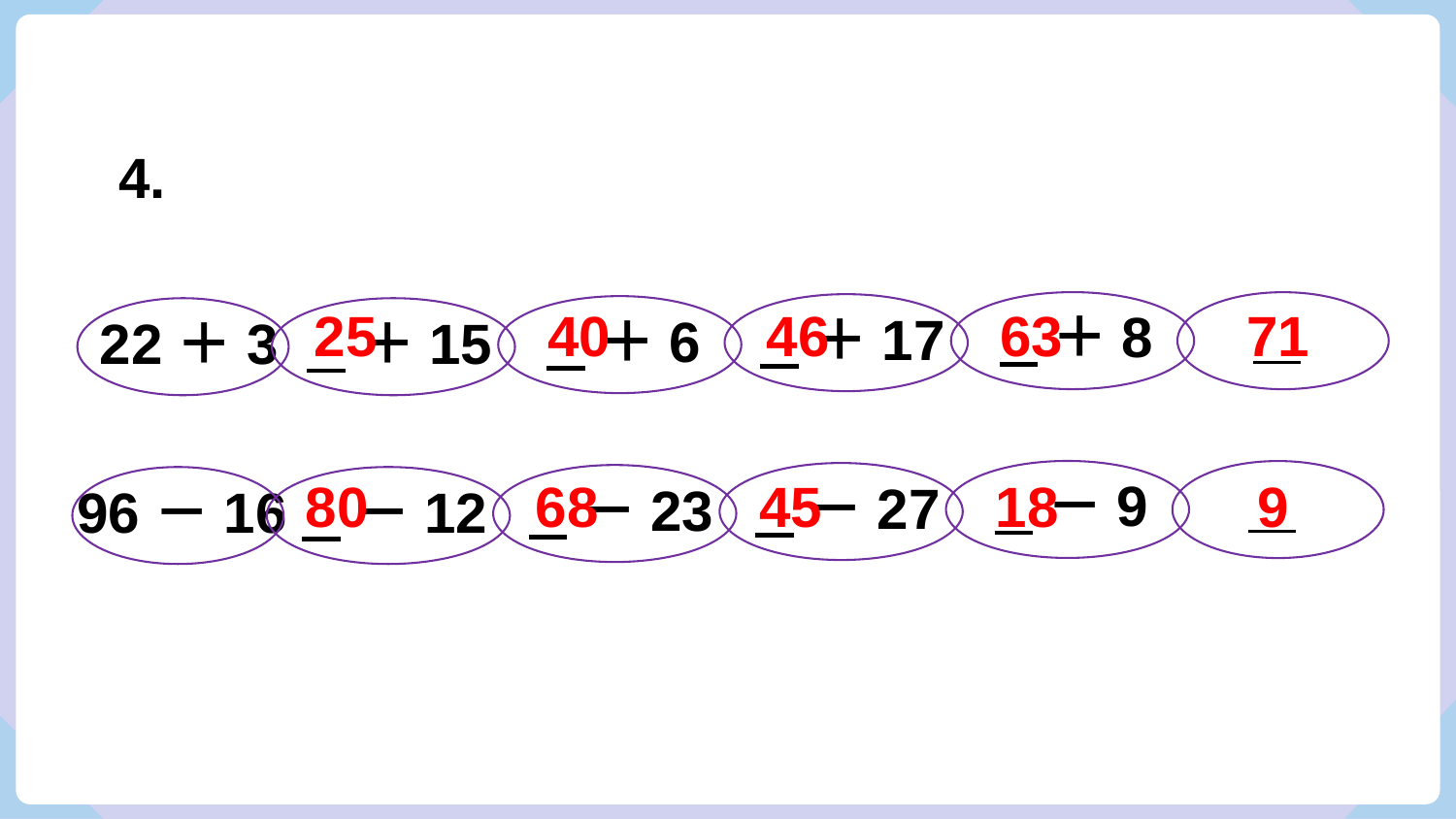

4.

   ＋8

   ＋17

   ＋6

22＋3

   ＋15
25
40
46
63
71

   －9

   －27

   －23

96－16

   －12
80
68
45
18
9